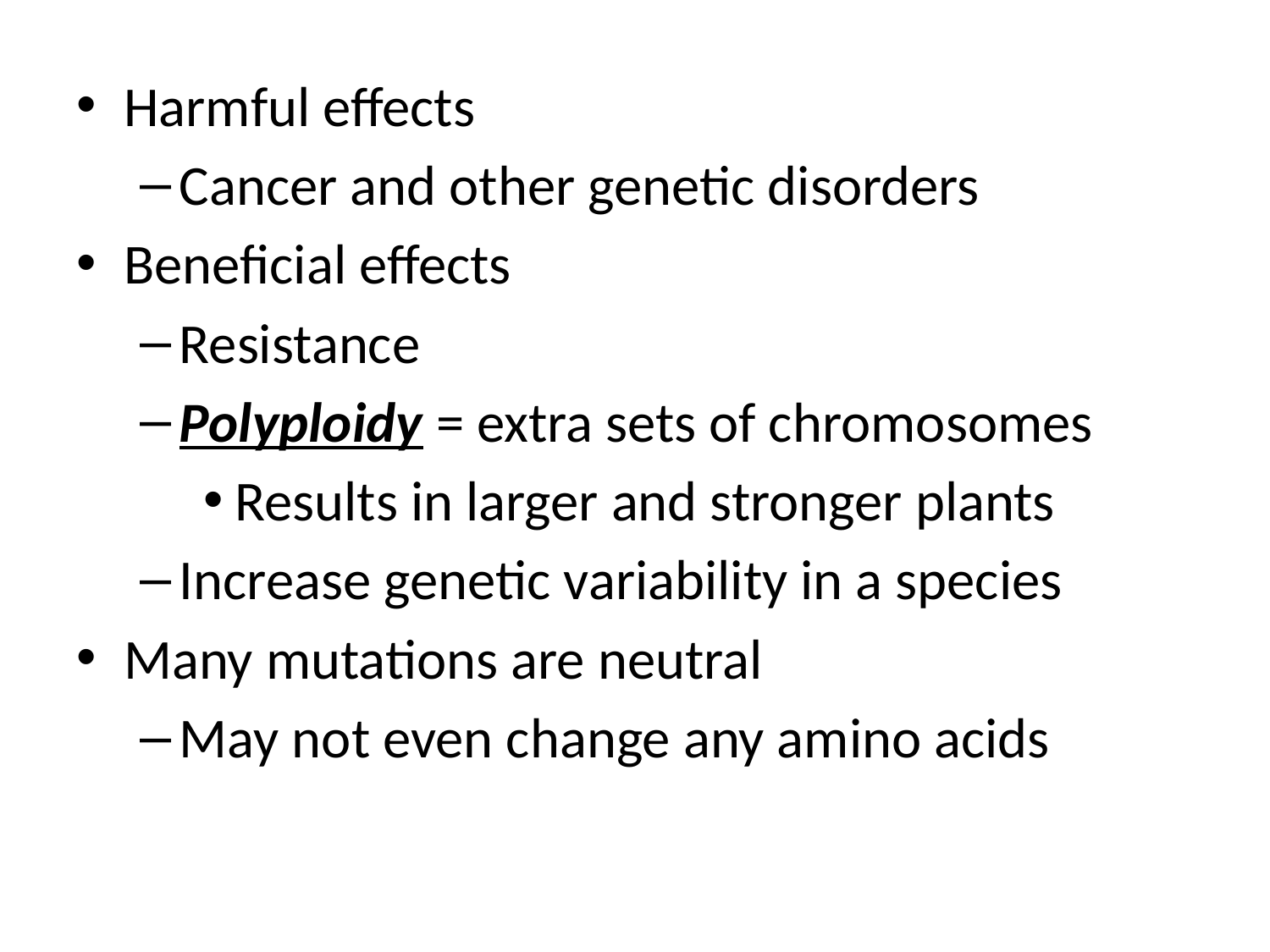

Harmful effects
Cancer and other genetic disorders
Beneficial effects
Resistance
Polyploidy = extra sets of chromosomes
Results in larger and stronger plants
Increase genetic variability in a species
Many mutations are neutral
May not even change any amino acids